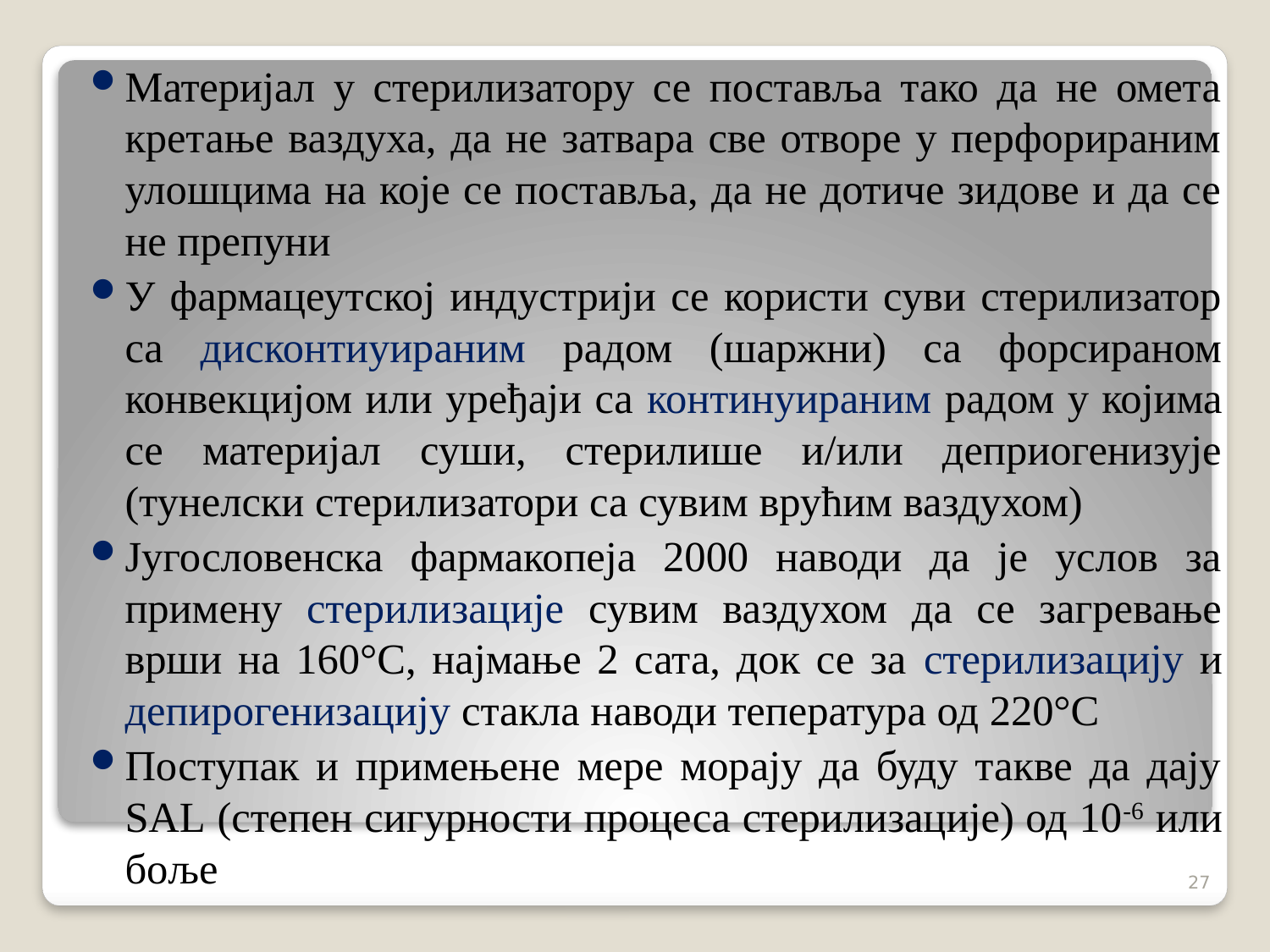

Материјал у стерилизатору се поставља тако да не омета кретање ваздуха, да не затвара све отворе у перфорираним улошцима на које се поставља, да не дотиче зидове и да се не препуни
У фармацеутској индустрији се користи суви стерилизатор са дисконтиуираним радом (шаржни) са форсираном конвекцијом или уређаји са континуираним радом у којима се материјал суши, стерилише и/или деприогенизује (тунелски стерилизатори са сувим врућим ваздухом)
Југословенска фармакопеја 2000 наводи да је услов за примену стерилизације сувим ваздухом да се загревање врши на 160°С, најмање 2 сата, док се за стерилизацију и депирогенизацију стакла наводи тепература од 220°С
Поступак и примењене мере морају да буду такве да дају SAL (степен сигурности процеса стерилизације) од 10-6 или боље

27